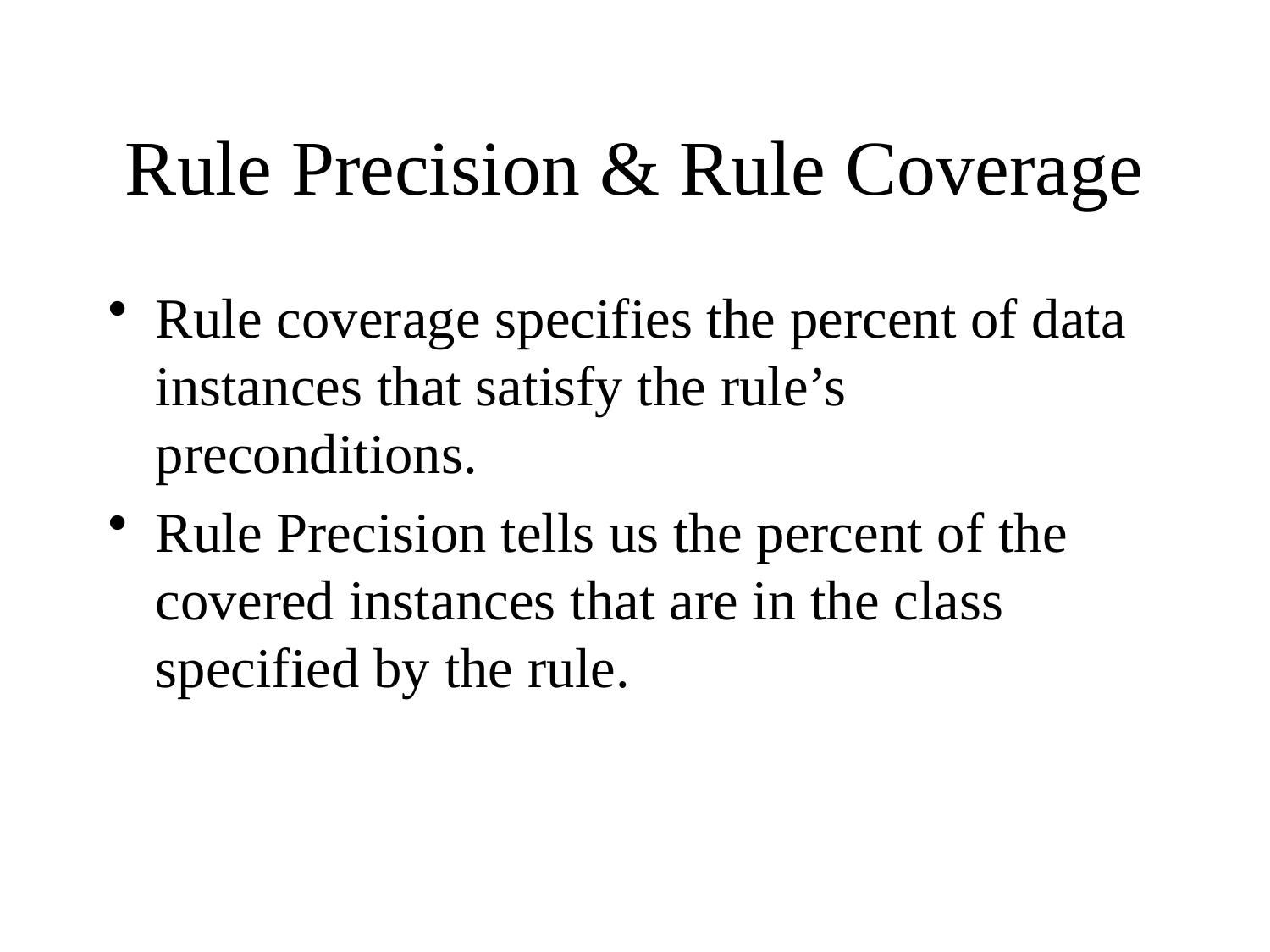

# Rule Precision & Rule Coverage
Rule coverage specifies the percent of data instances that satisfy the rule’s preconditions.
Rule Precision tells us the percent of the covered instances that are in the class specified by the rule.